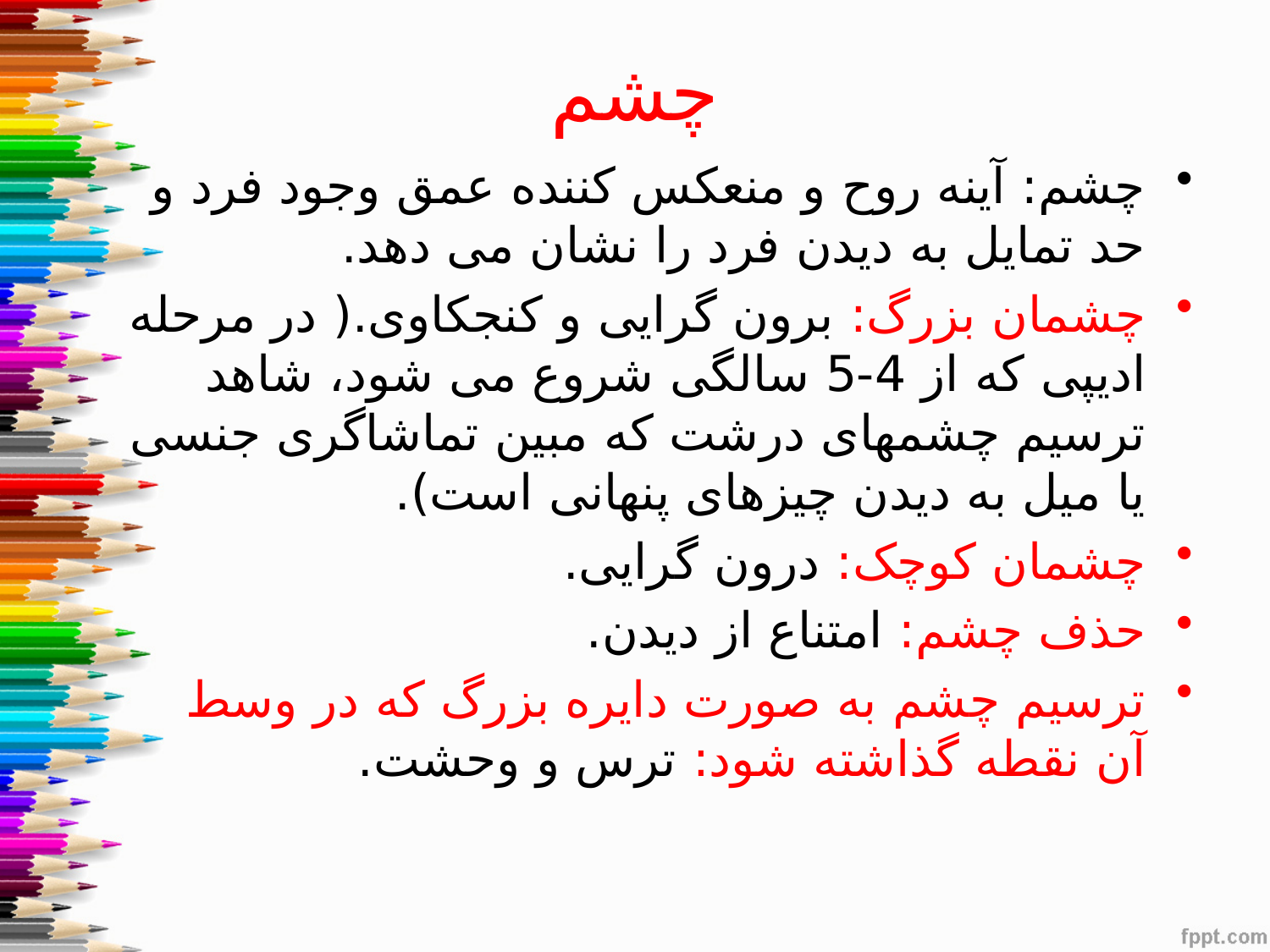

# چشم
چشم: آینه روح و منعکس کننده عمق وجود فرد و حد تمایل به دیدن فرد را نشان می دهد.
چشمان بزرگ: برون گرایی و کنجکاوی.( در مرحله ادیپی که از 4-5 سالگی شروع می شود، شاهد ترسیم چشمهای درشت که مبین تماشاگری جنسی یا میل به دیدن چیزهای پنهانی است).
چشمان کوچک: درون گرایی.
حذف چشم: امتناع از دیدن.
ترسیم چشم به صورت دایره بزرگ که در وسط آن نقطه گذاشته شود: ترس و وحشت.